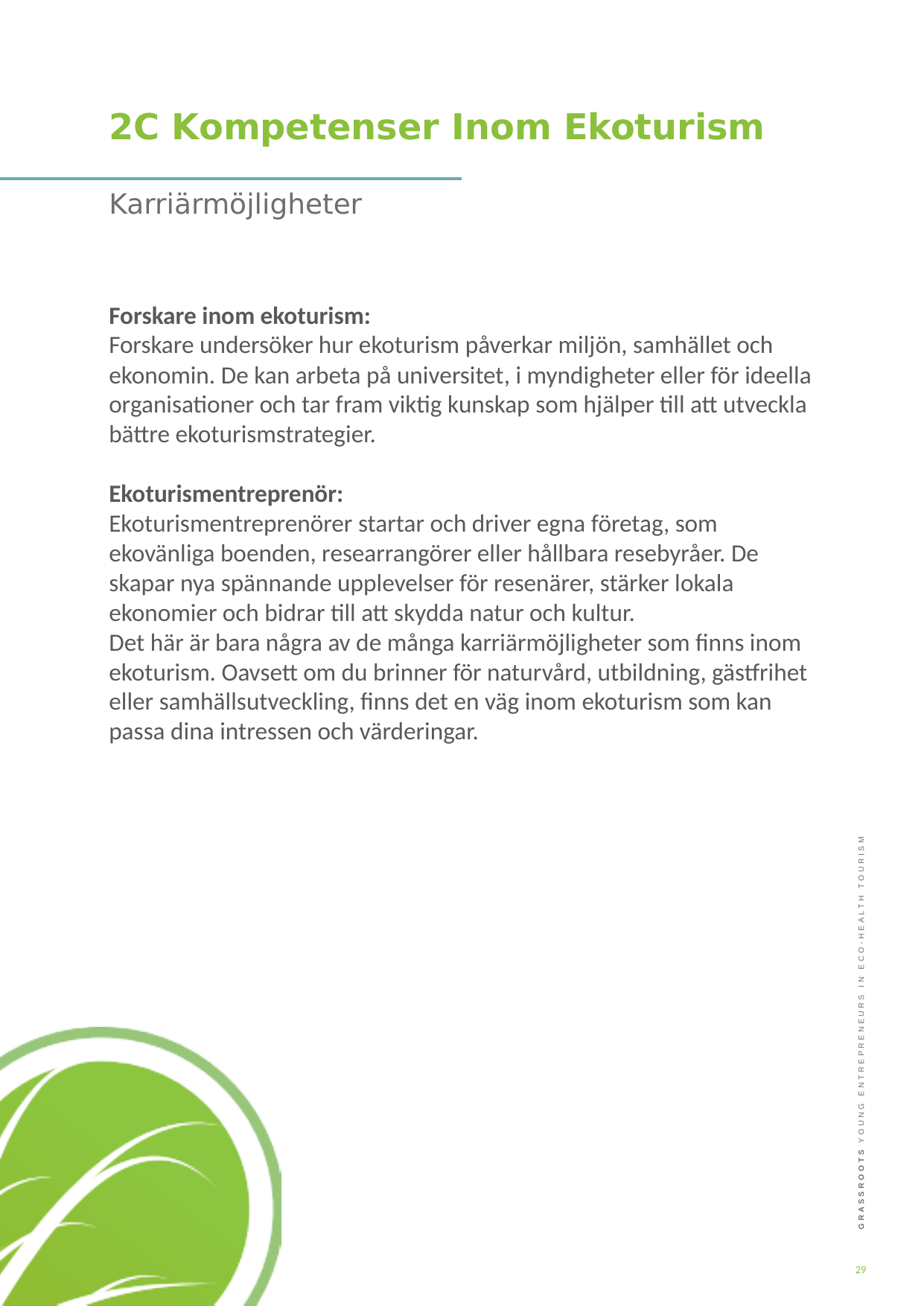

2C Kompetenser Inom Ekoturism
Karriärmöjligheter
Forskare inom ekoturism:
Forskare undersöker hur ekoturism påverkar miljön, samhället och ekonomin. De kan arbeta på universitet, i myndigheter eller för ideella organisationer och tar fram viktig kunskap som hjälper till att utveckla bättre ekoturismstrategier.

Ekoturismentreprenör:
Ekoturismentreprenörer startar och driver egna företag, som ekovänliga boenden, researrangörer eller hållbara resebyråer. De skapar nya spännande upplevelser för resenärer, stärker lokala ekonomier och bidrar till att skydda natur och kultur.
Det här är bara några av de många karriärmöjligheter som finns inom ekoturism. Oavsett om du brinner för naturvård, utbildning, gästfrihet eller samhällsutveckling, finns det en väg inom ekoturism som kan passa dina intressen och värderingar.

29